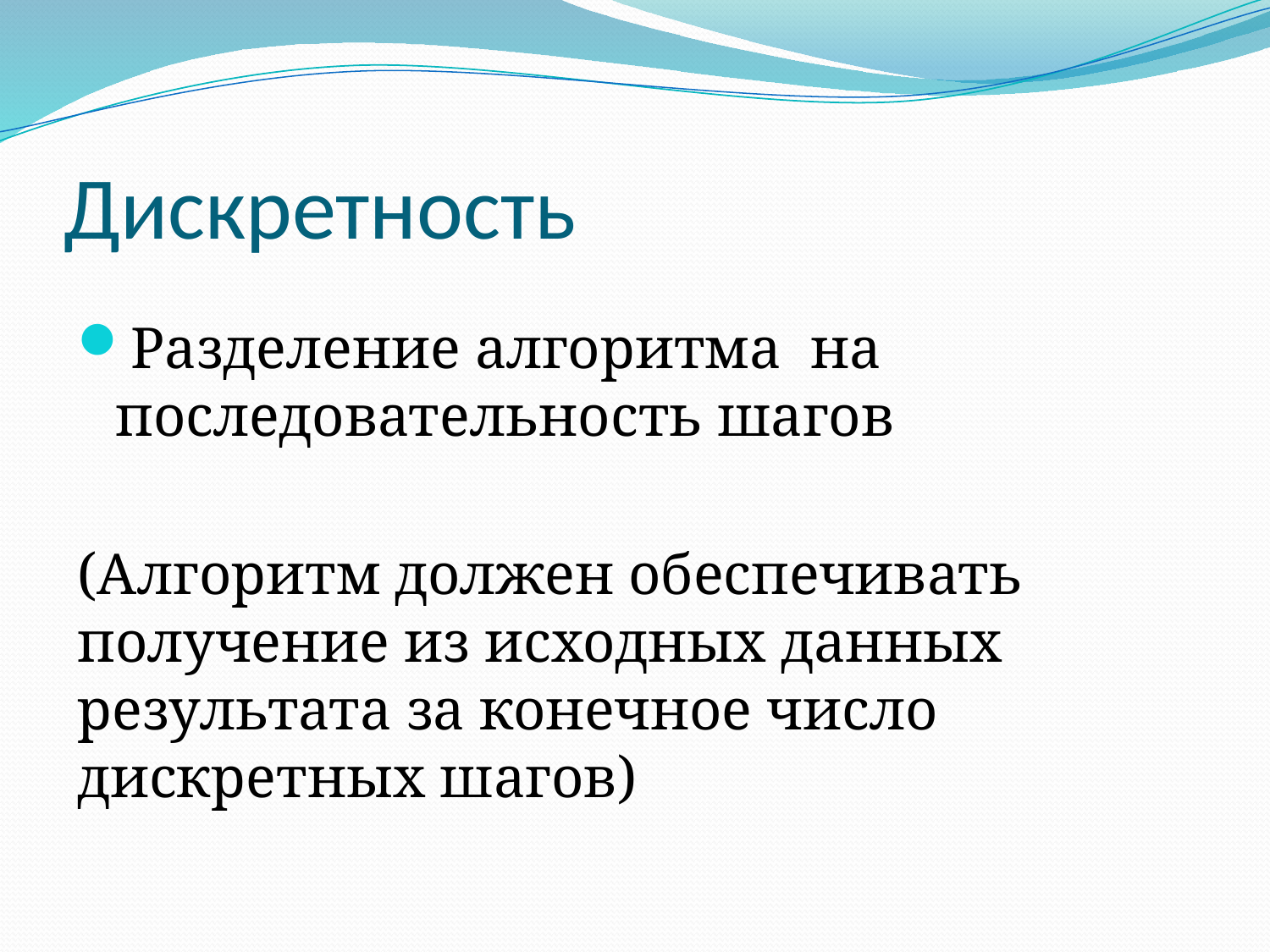

# Дискретность
Разделение алгоритма  на последовательность шагов

(Алгоритм должен обеспечивать получение из исходных данных результата за конечное число дискретных шагов)